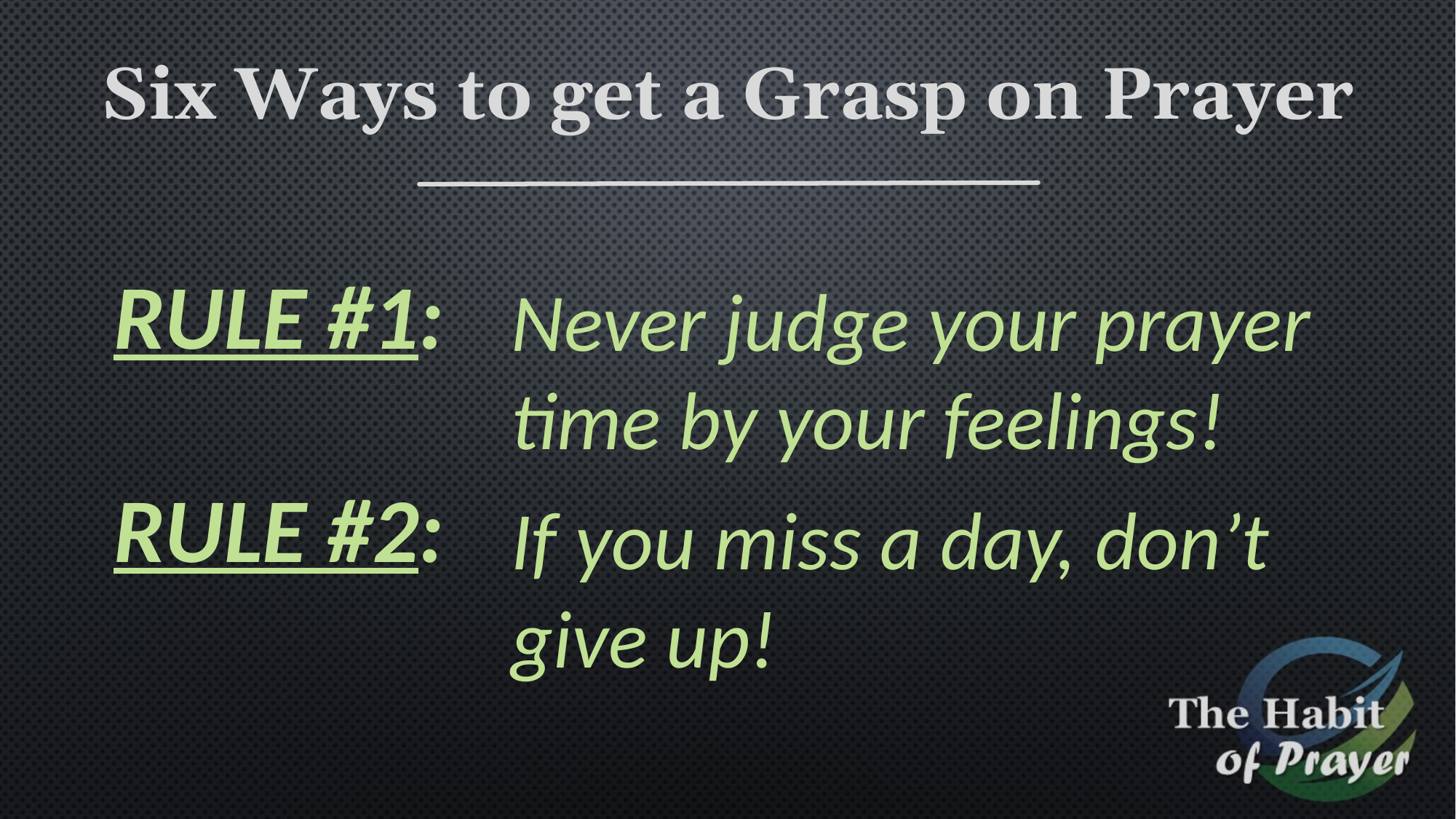

Six Ways to get a Grasp on Prayer
RULE #1:
Never judge your prayer time by your feelings!

If you miss a day, don’t give up!
RULE #2: